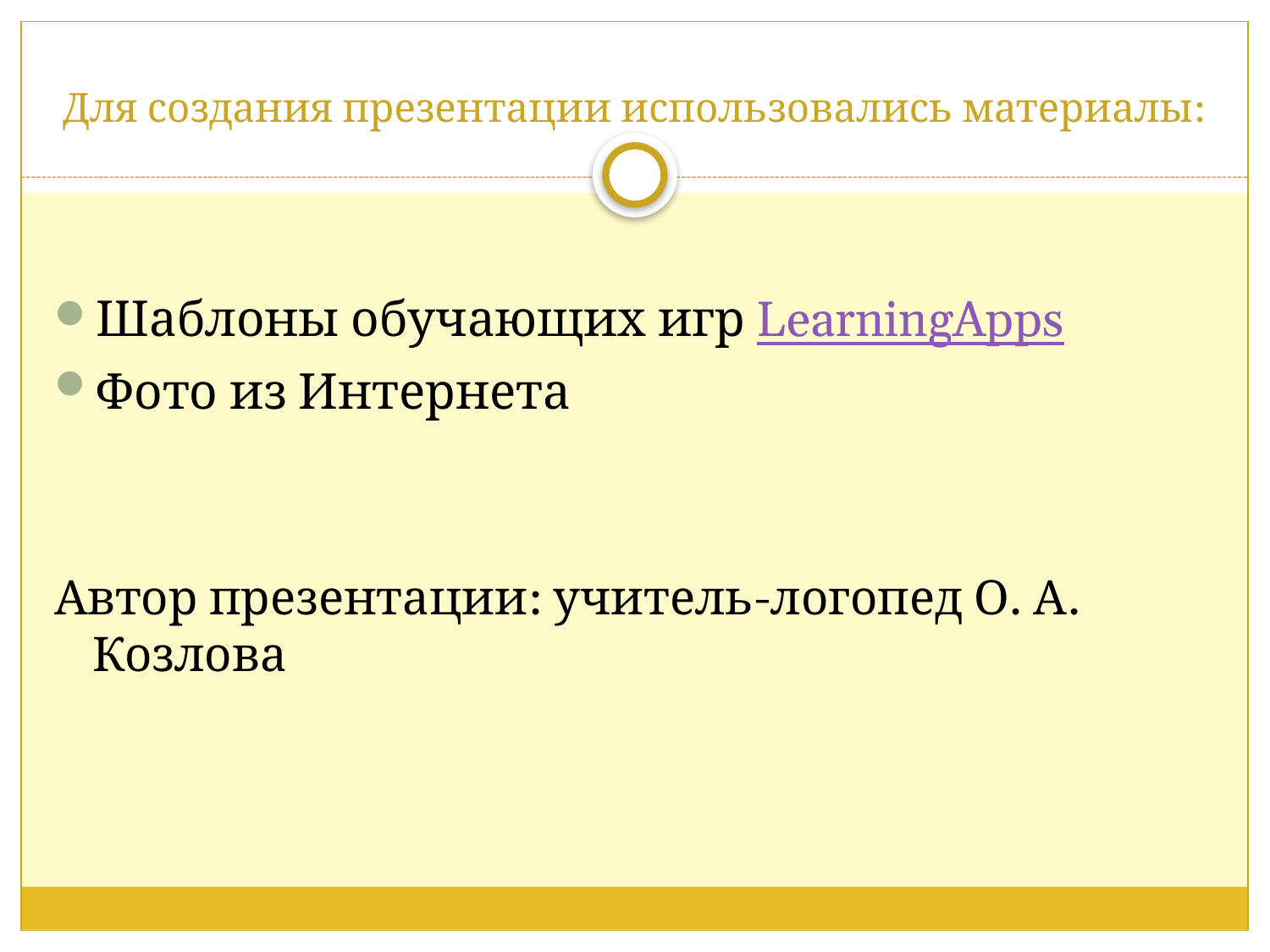

# Для создания презентации использовались материалы:

Шаблоны обучающих игр LearningApps
Фото из Интернета

Автор презентации: учитель-логопед О. А. Козлова